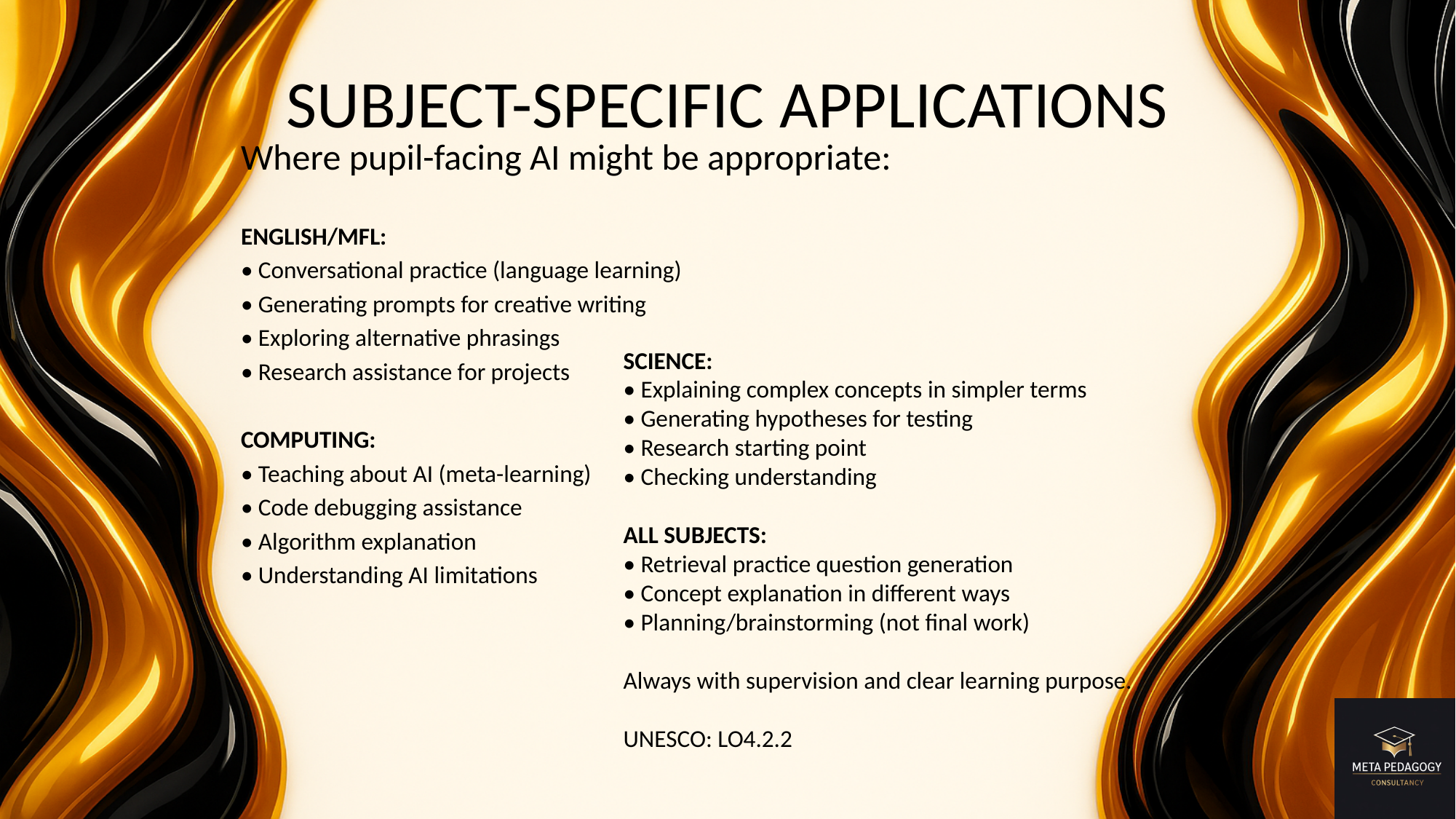

# SUBJECT-SPECIFIC APPLICATIONS
Where pupil-facing AI might be appropriate:

ENGLISH/MFL:
• Conversational practice (language learning)
• Generating prompts for creative writing
• Exploring alternative phrasings
• Research assistance for projects

COMPUTING:
• Teaching about AI (meta-learning)
• Code debugging assistance
• Algorithm explanation
• Understanding AI limitations

SCIENCE:
• Explaining complex concepts in simpler terms
• Generating hypotheses for testing
• Research starting point
• Checking understanding

ALL SUBJECTS:
• Retrieval practice question generation
• Concept explanation in different ways
• Planning/brainstorming (not final work)

Always with supervision and clear learning purpose.

UNESCO: LO4.2.2